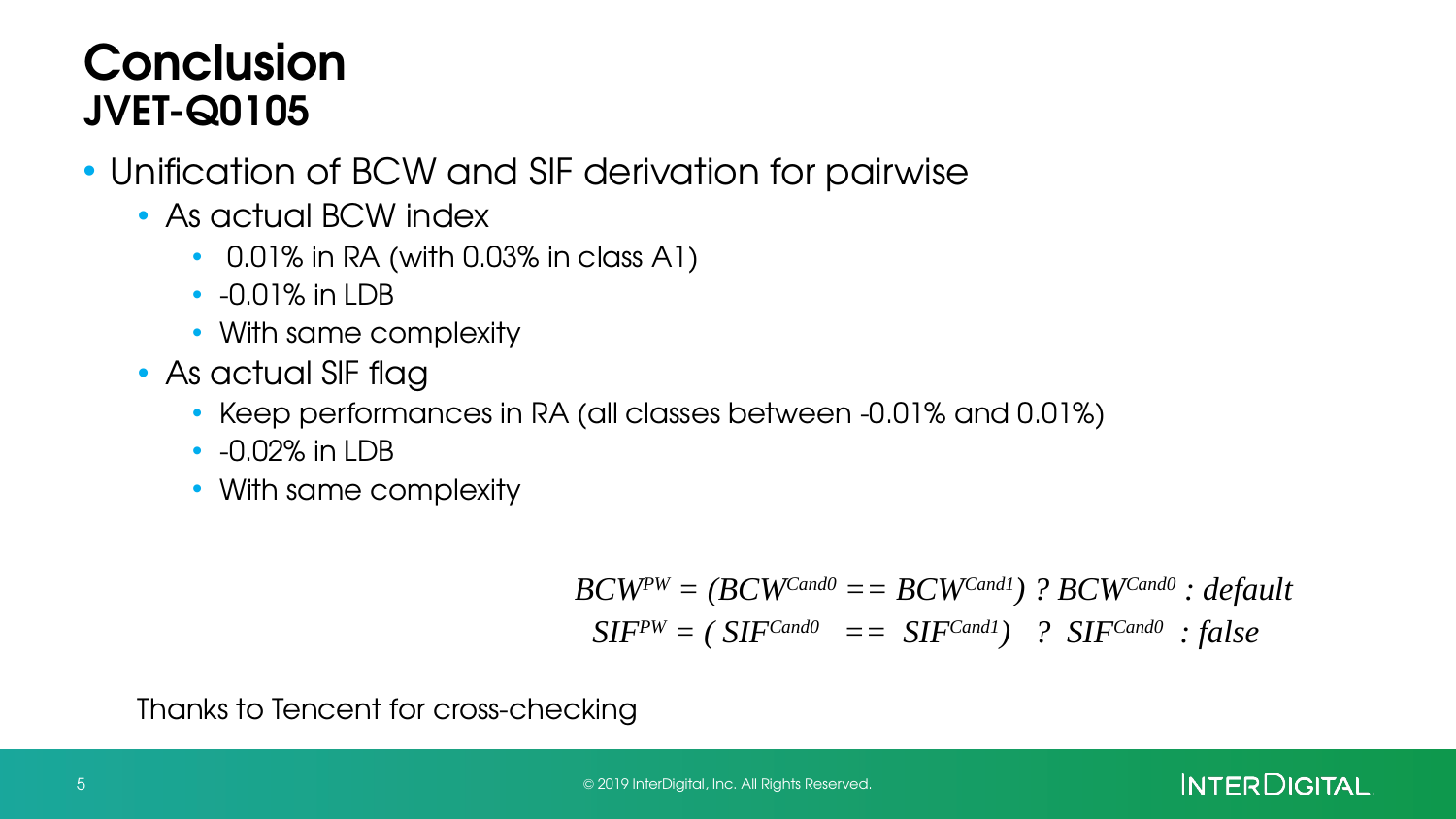

# Conclusion							     JVET-Q0105
Unification of BCW and SIF derivation for pairwise
As actual BCW index
 0.01% in RA (with 0.03% in class A1)
-0.01% in LDB
With same complexity
As actual SIF flag
Keep performances in RA (all classes between -0.01% and 0.01%)
-0.02% in LDB
With same complexity

			BCWPW = (BCWCand0 == BCWCand1) ? BCWCand0 : default
			  SIFPW = ( SIFCand0   ==  SIFCand1)   ?  SIFCand0  : false

Thanks to Tencent for cross-checking
5
© 2019 InterDigital, Inc. All Rights Reserved.